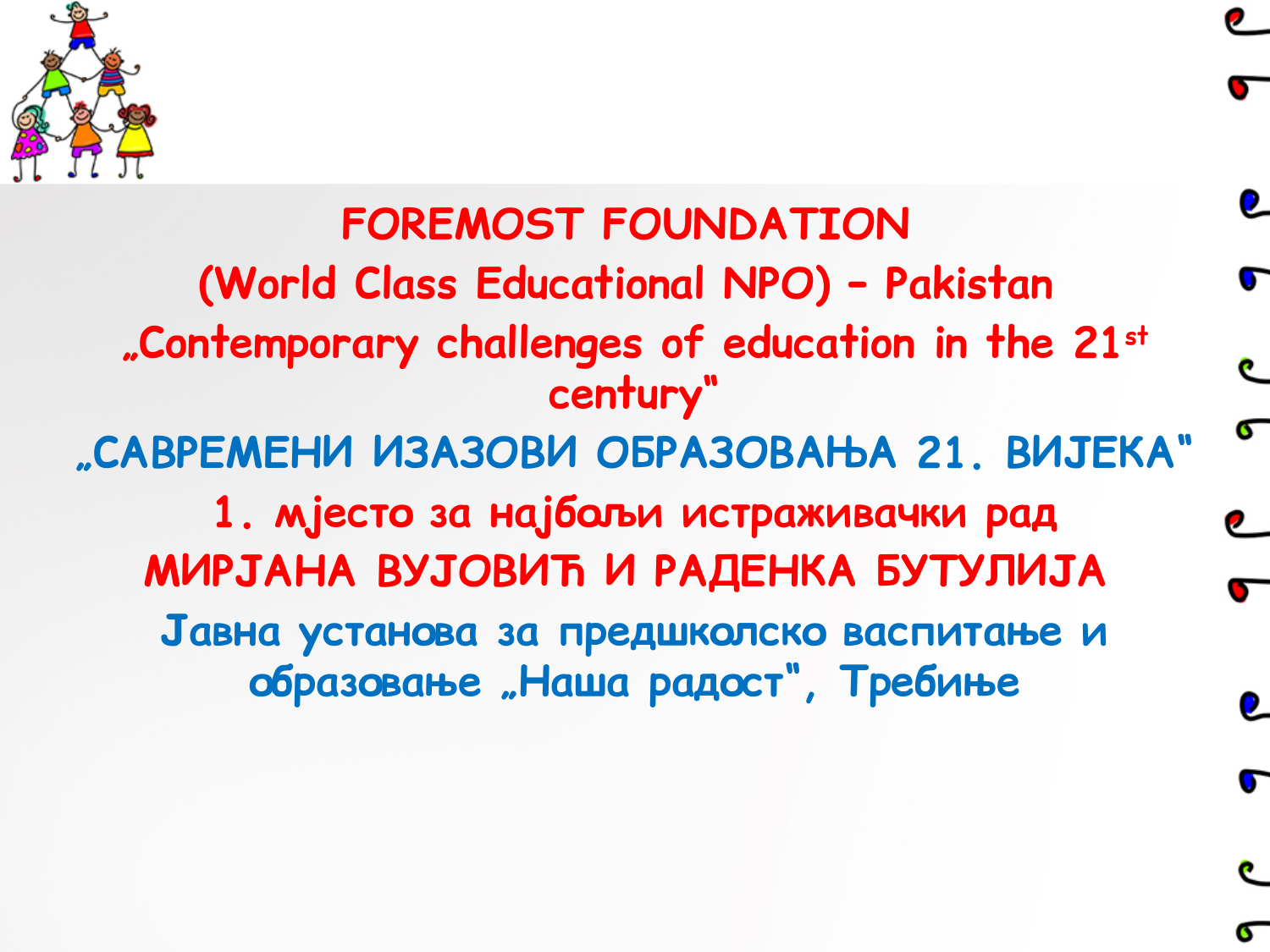

FOREMOST FOUNDATION
(World Class Educational NPO) – Pakistan
„Contemporary challenges of education in the 21st century“
„САВРЕМЕНИ ИЗАЗОВИ ОБРАЗОВАЊА 21. ВИЈЕКА“
мјесто за најбољи истраживачки рад
МИРЈАНА ВУЈОВИЋ И РАДЕНКА БУТУЛИЈА
Јавна установа за предшколско васпитање и образовање „Наша радост“, Требиње